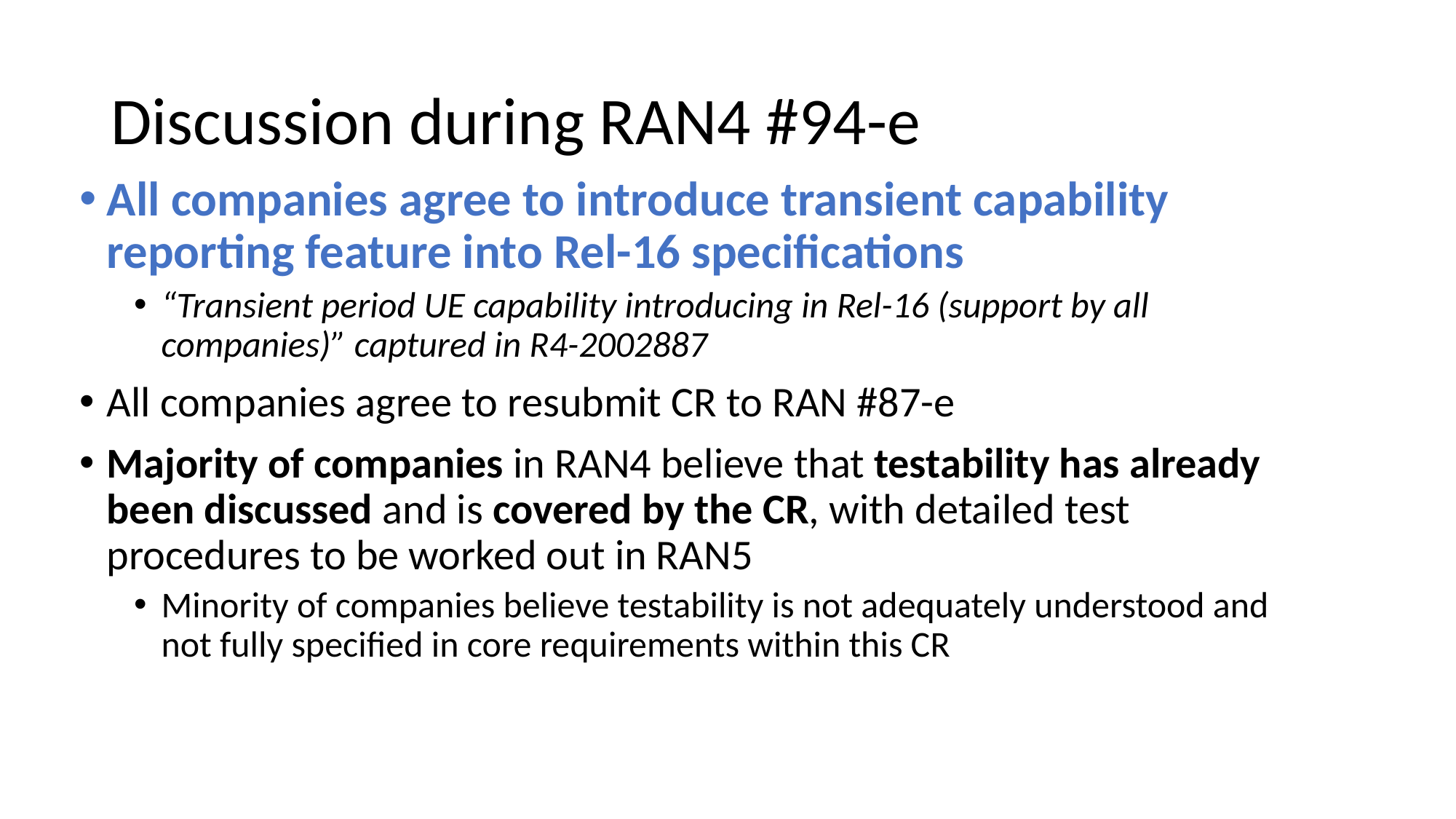

# Discussion during RAN4 #94-e
All companies agree to introduce transient capability reporting feature into Rel-16 specifications
“Transient period UE capability introducing in Rel-16 (support by all companies)” captured in R4-2002887
All companies agree to resubmit CR to RAN #87-e
Majority of companies in RAN4 believe that testability has already been discussed and is covered by the CR, with detailed test procedures to be worked out in RAN5
Minority of companies believe testability is not adequately understood and not fully specified in core requirements within this CR